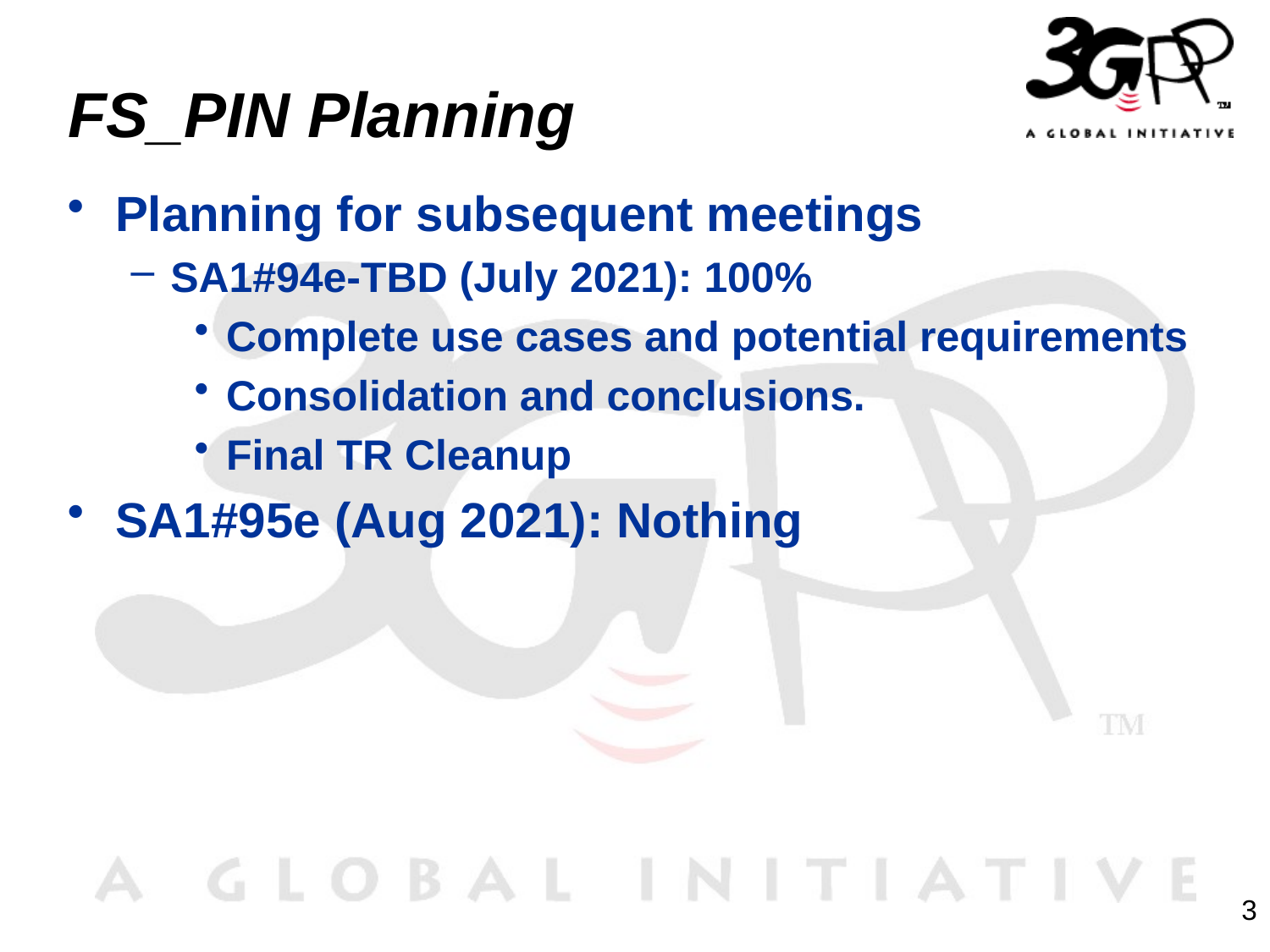

# FS_PIN Planning
Planning for subsequent meetings
SA1#94e-TBD (July 2021): 100%
Complete use cases and potential requirements
Consolidation and conclusions.
Final TR Cleanup
SA1#95e (Aug 2021): Nothing

3